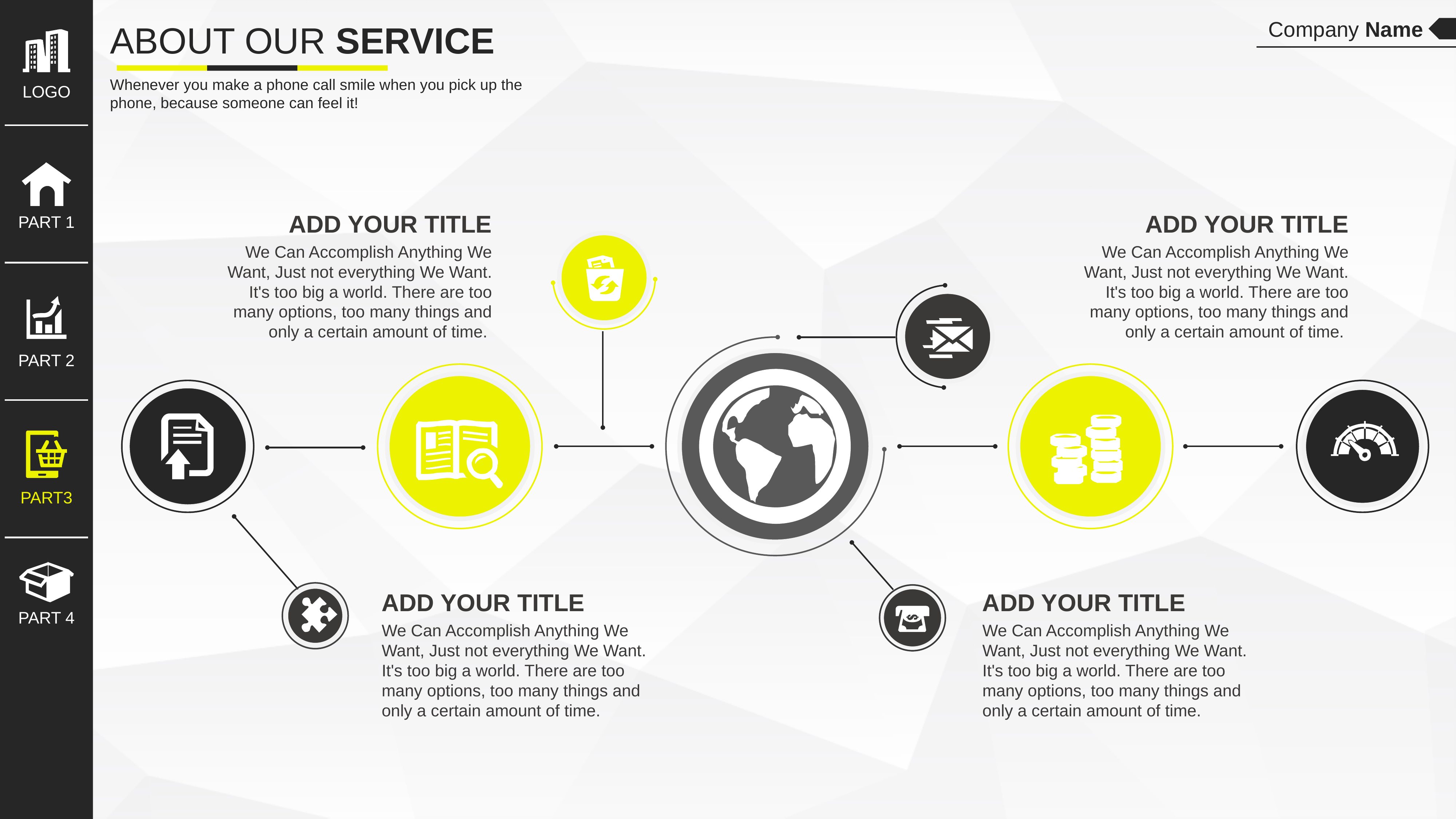

LOGO

PART 1

PART 2

PART3

PART 4
Company Name

ABOUT OUR SERVICE

Whenever you make a phone call smile when you pick up the phone, because someone can feel it!
ADD YOUR TITLE
ADD YOUR TITLE

We Can Accomplish Anything We Want, Just not everything We Want. It's too big a world. There are too many options, too many things and only a certain amount of time.
We Can Accomplish Anything We Want, Just not everything We Want. It's too big a world. There are too many options, too many things and only a certain amount of time.

ADD YOUR TITLE
ADD YOUR TITLE

We Can Accomplish Anything We Want, Just not everything We Want. It's too big a world. There are too many options, too many things and only a certain amount of time.
We Can Accomplish Anything We Want, Just not everything We Want. It's too big a world. There are too many options, too many things and only a certain amount of time.